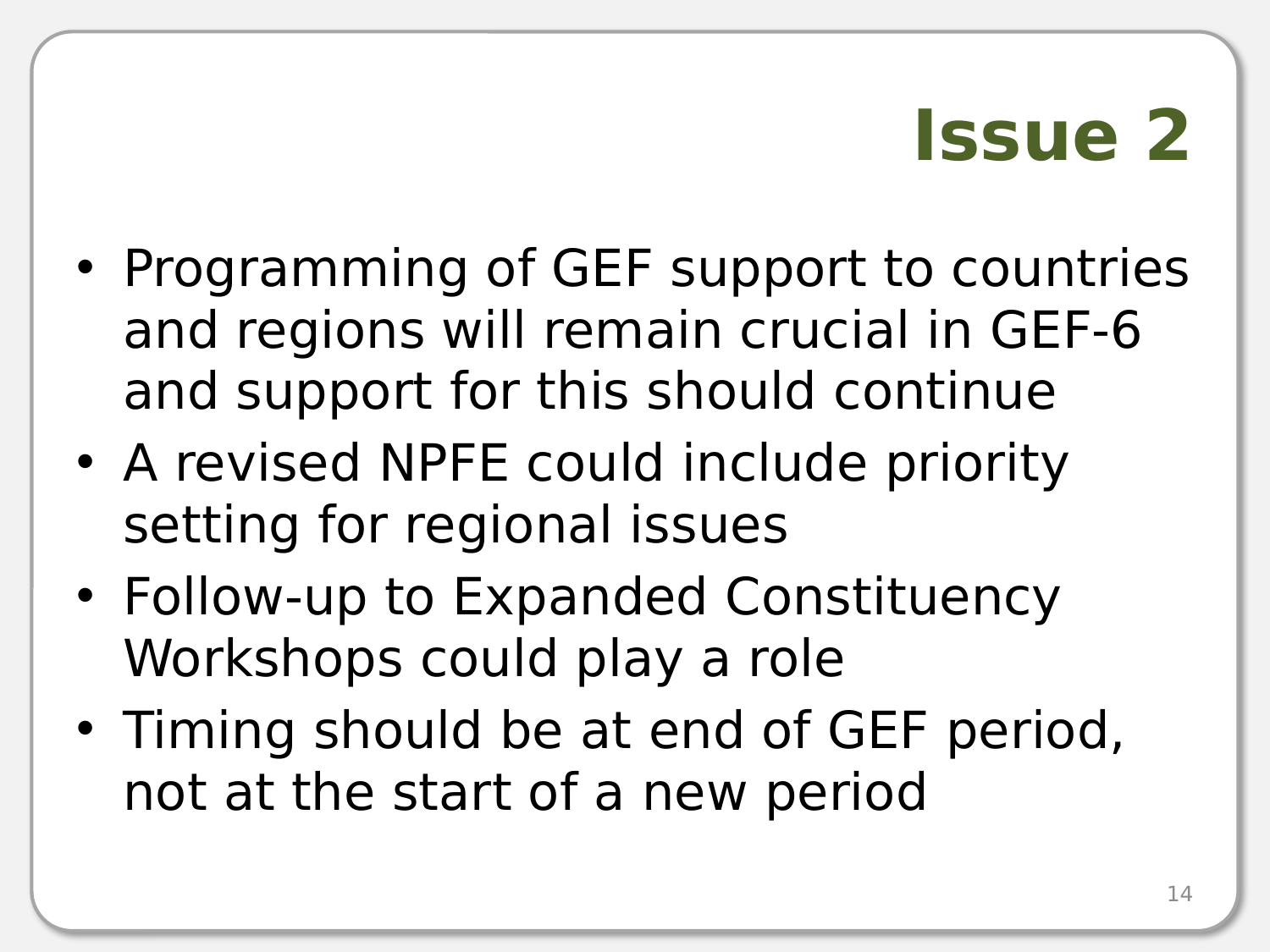

# Issue 2
Programming of GEF support to countries and regions will remain crucial in GEF-6 and support for this should continue
A revised NPFE could include priority setting for regional issues
Follow-up to Expanded Constituency Workshops could play a role
Timing should be at end of GEF period, not at the start of a new period

14